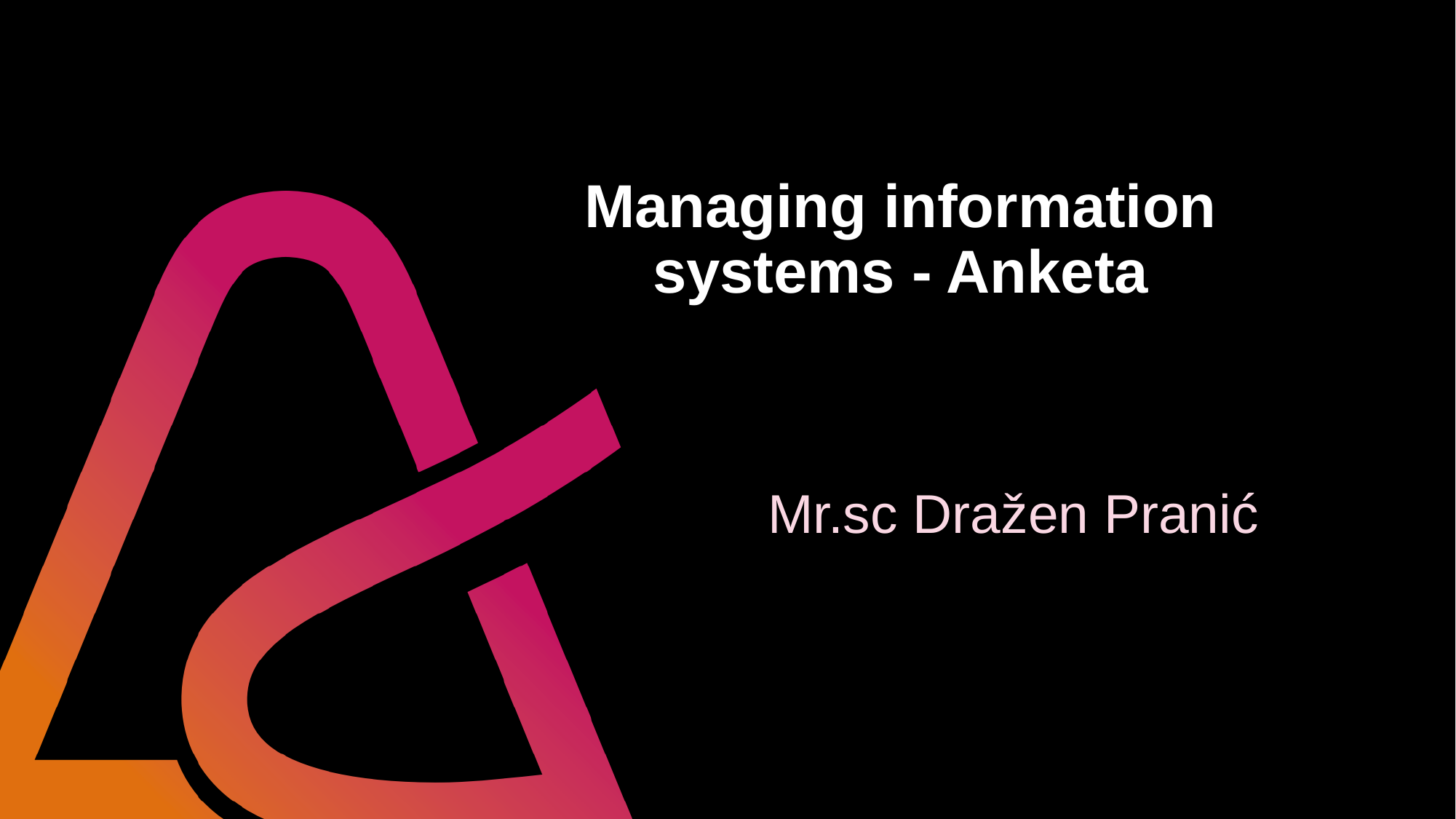

# Managing information systems - Anketa
Mr.sc Dražen Pranić